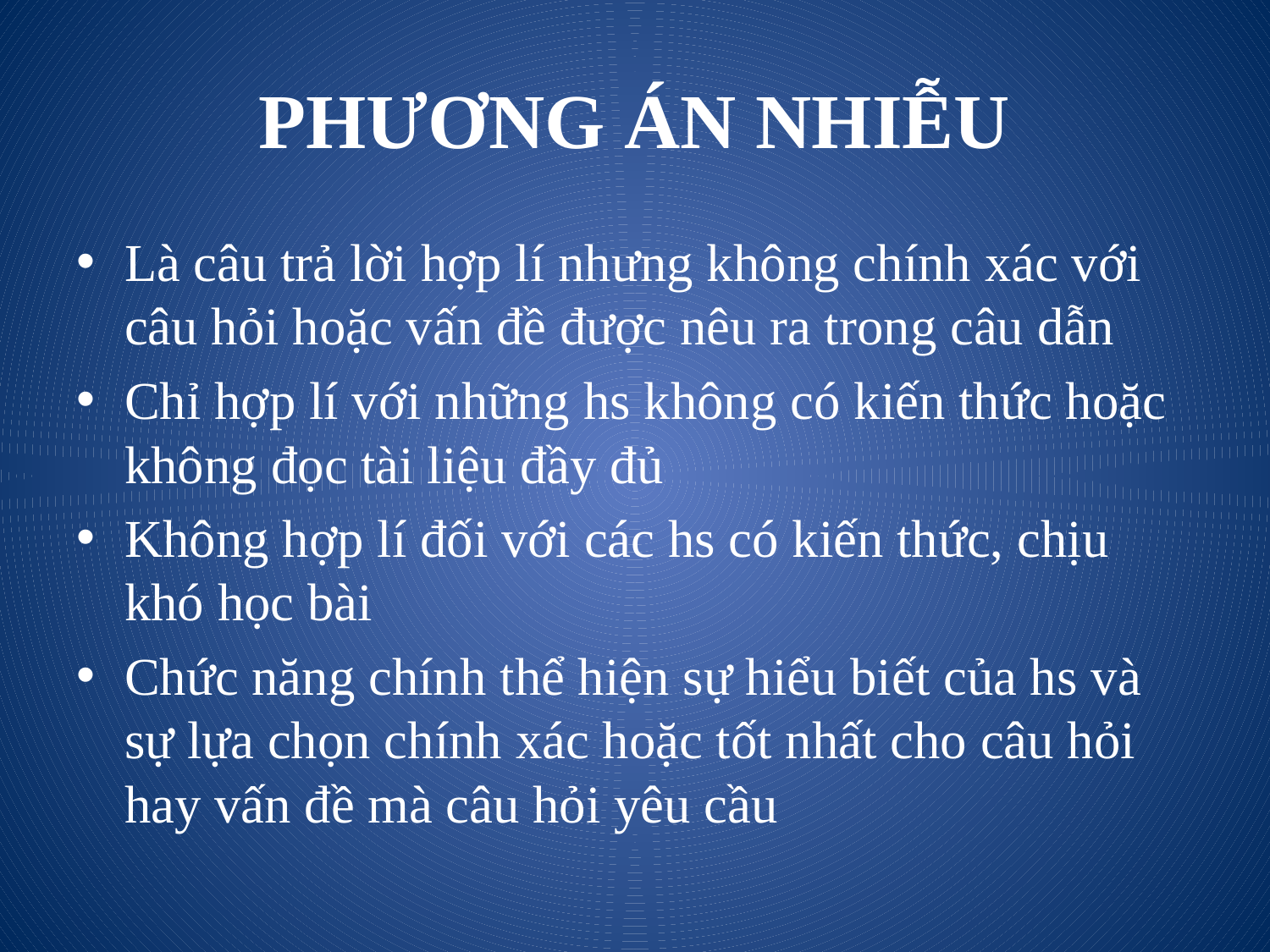

# PHƯƠNG ÁN NHIỄU
Là câu trả lời hợp lí nhưng không chính xác với câu hỏi hoặc vấn đề được nêu ra trong câu dẫn
Chỉ hợp lí với những hs không có kiến thức hoặc không đọc tài liệu đầy đủ
Không hợp lí đối với các hs có kiến thức, chịu khó học bài
Chức năng chính thể hiện sự hiểu biết của hs và sự lựa chọn chính xác hoặc tốt nhất cho câu hỏi hay vấn đề mà câu hỏi yêu cầu